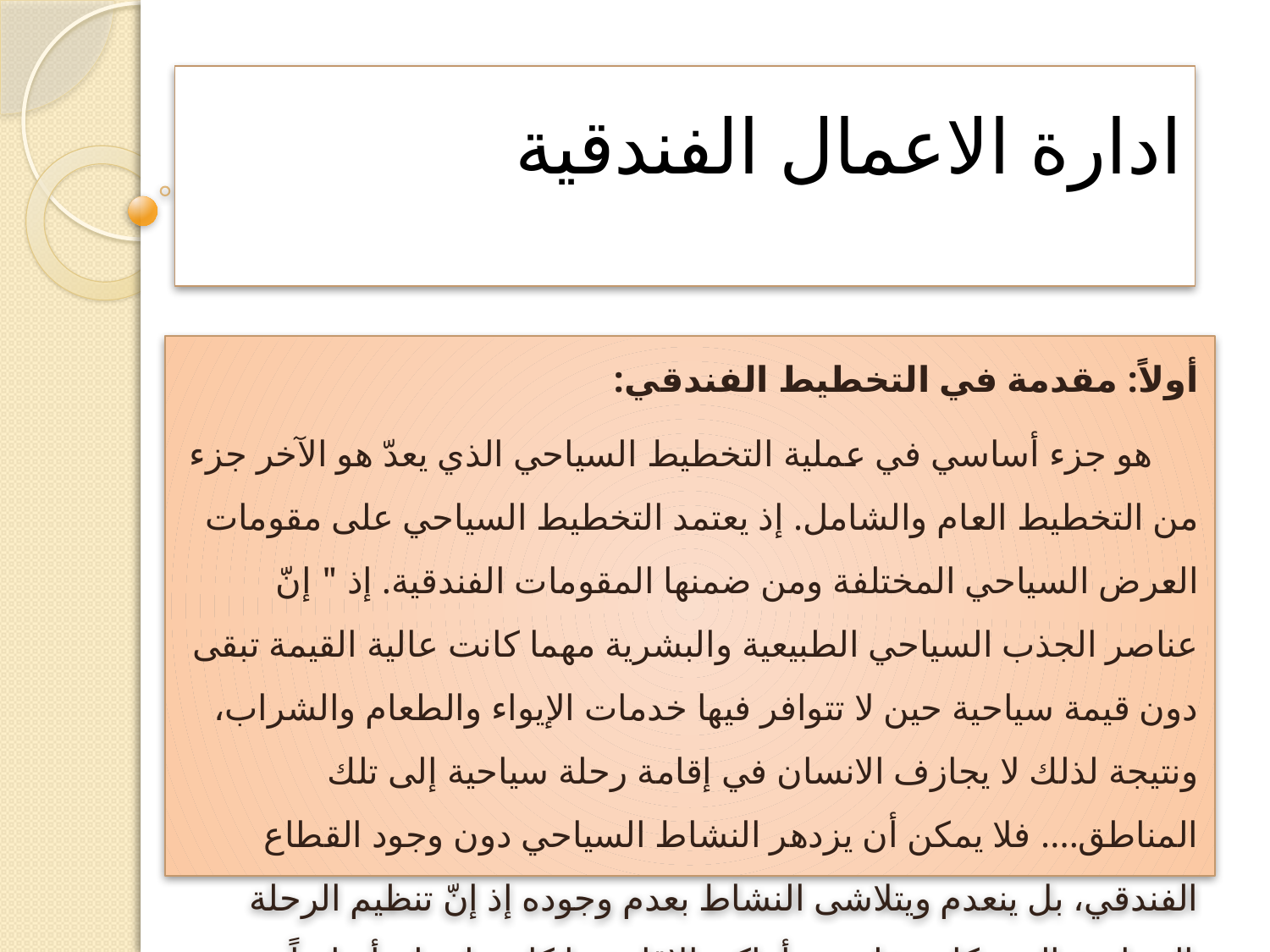

# ادارة الاعمال الفندقية
أولاً: مقدمة في التخطيط الفندقي:
     هو جزء أساسي في عملية التخطيط السياحي الذي يعدّ هو الآخر جزء من التخطيط العام والشامل. إذ يعتمد التخطيط السياحي على مقومات العرض السياحي المختلفة ومن ضمنها المقومات الفندقية. إذ " إنّ عناصر الجذب السياحي الطبيعية والبشرية مهما كانت عالية القيمة تبقى دون قيمة سياحية حين لا تتوافر فيها خدمات الإيواء والطعام والشراب، ونتيجة لذلك لا يجازف الانسان في إقامة رحلة سياحية إلى تلك المناطق.... فلا يمكن أن يزدهر النشاط السياحي دون وجود القطاع الفندقي، بل ينعدم ويتلاشى النشاط بعدم وجوده إذ إنّ تنظيم الرحلة السياحية إلى مكان يخلو من أماكن الإقامة ما كانت لتنظم أساساً